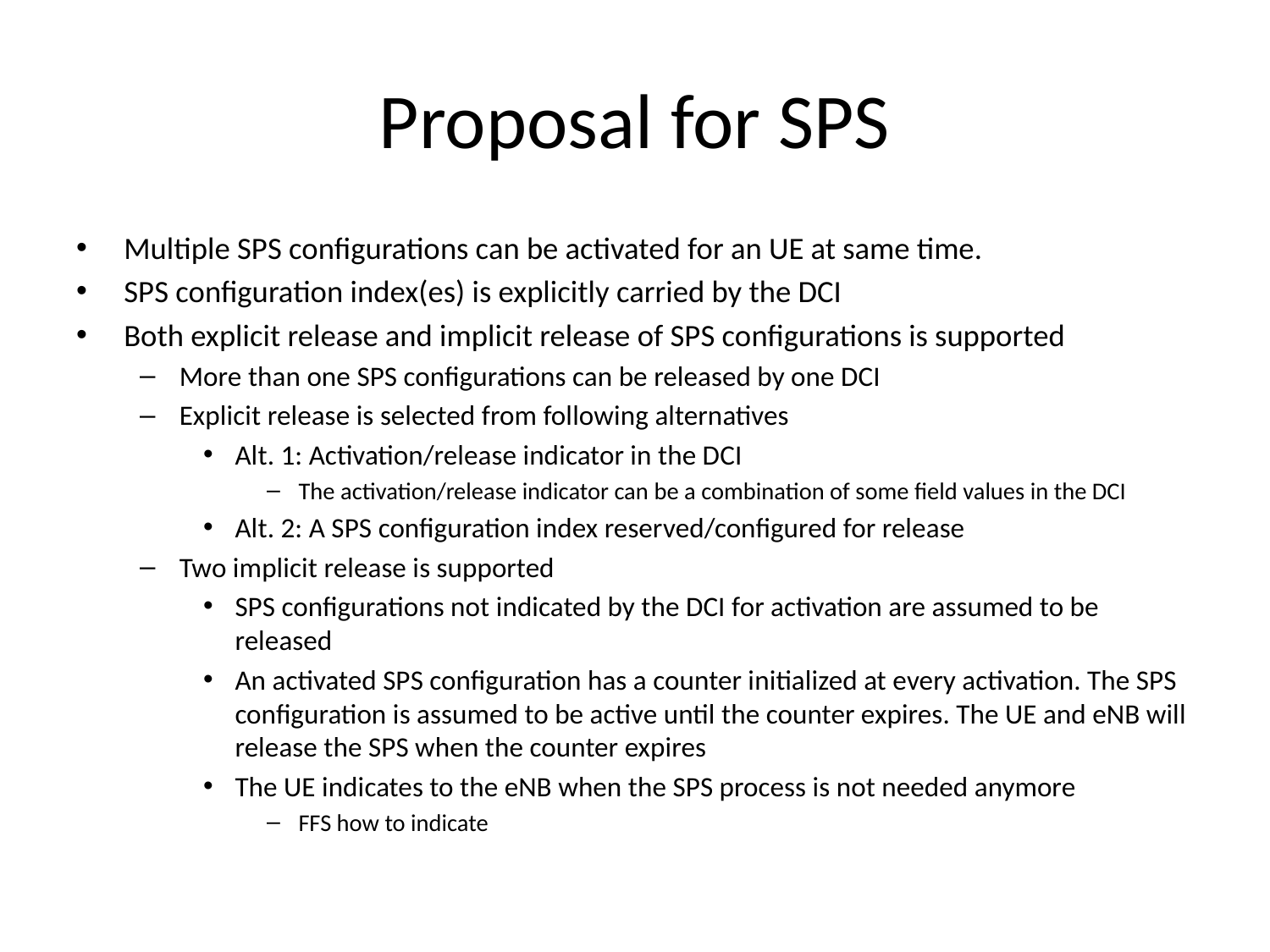

# Proposal for SPS
Multiple SPS configurations can be activated for an UE at same time.
SPS configuration index(es) is explicitly carried by the DCI
Both explicit release and implicit release of SPS configurations is supported
More than one SPS configurations can be released by one DCI
Explicit release is selected from following alternatives
Alt. 1: Activation/release indicator in the DCI
The activation/release indicator can be a combination of some field values in the DCI
Alt. 2: A SPS configuration index reserved/configured for release
Two implicit release is supported
SPS configurations not indicated by the DCI for activation are assumed to be released
An activated SPS configuration has a counter initialized at every activation. The SPS configuration is assumed to be active until the counter expires. The UE and eNB will release the SPS when the counter expires
The UE indicates to the eNB when the SPS process is not needed anymore
FFS how to indicate